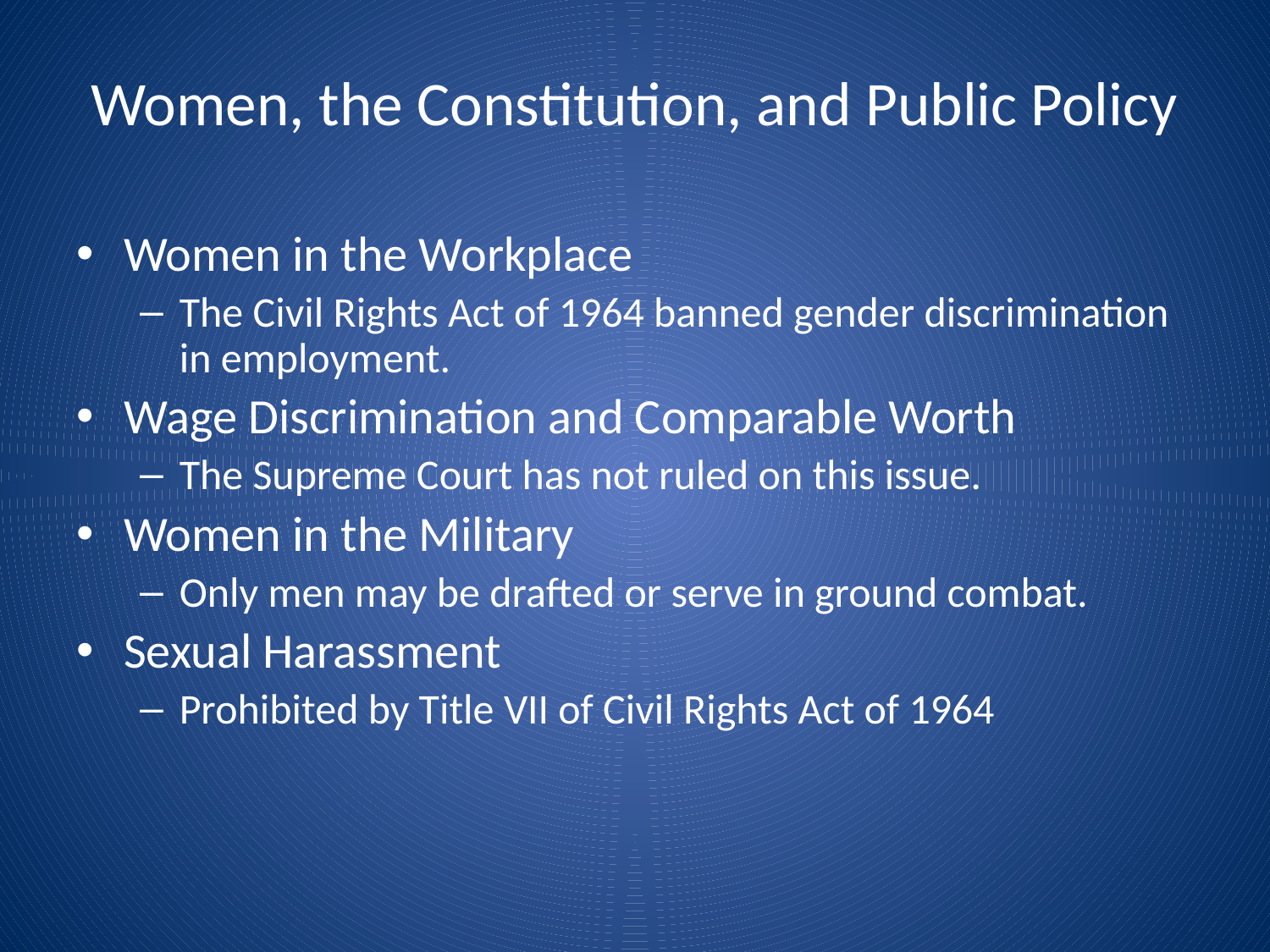

# Women, the Constitution, and Public Policy
Women in the Workplace
The Civil Rights Act of 1964 banned gender discrimination in employment.
Wage Discrimination and Comparable Worth
The Supreme Court has not ruled on this issue.
Women in the Military
Only men may be drafted or serve in ground combat.
Sexual Harassment
Prohibited by Title VII of Civil Rights Act of 1964